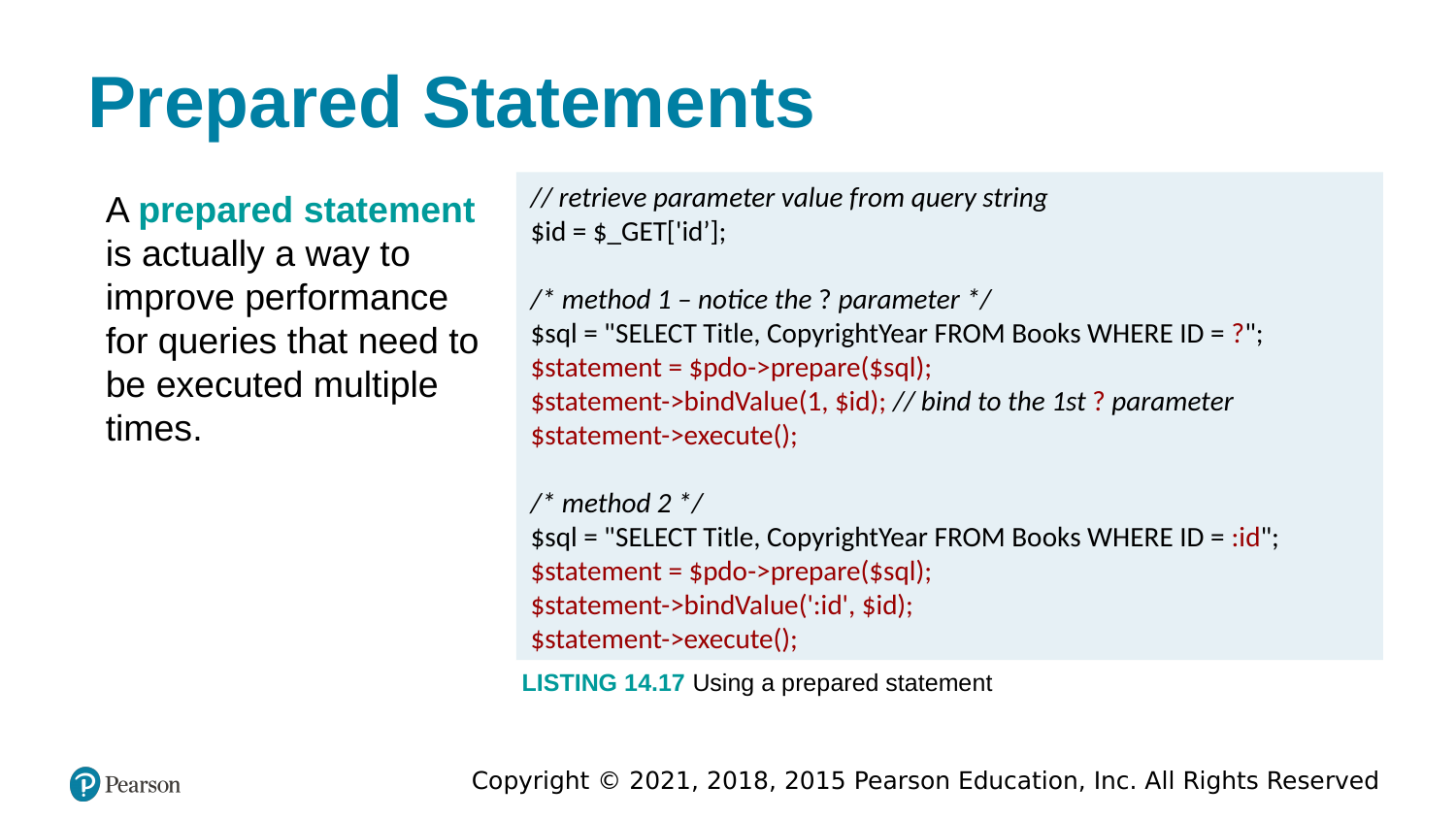

# Prepared Statements
A prepared statement is actually a way to improve performance for queries that need to be executed multiple times.
// retrieve parameter value from query string
$id = $_GET['id’];

/* method 1 – notice the ? parameter */
$sql = "SELECT Title, CopyrightYear FROM Books WHERE ID = ?";
$statement = $pdo->prepare($sql);
$statement->bindValue(1, $id); // bind to the 1st ? parameter
$statement->execute();

/* method 2 */
$sql = "SELECT Title, CopyrightYear FROM Books WHERE ID = :id";
$statement = $pdo->prepare($sql);
$statement->bindValue(':id', $id);
$statement->execute();
LISTING 14.17 Using a prepared statement